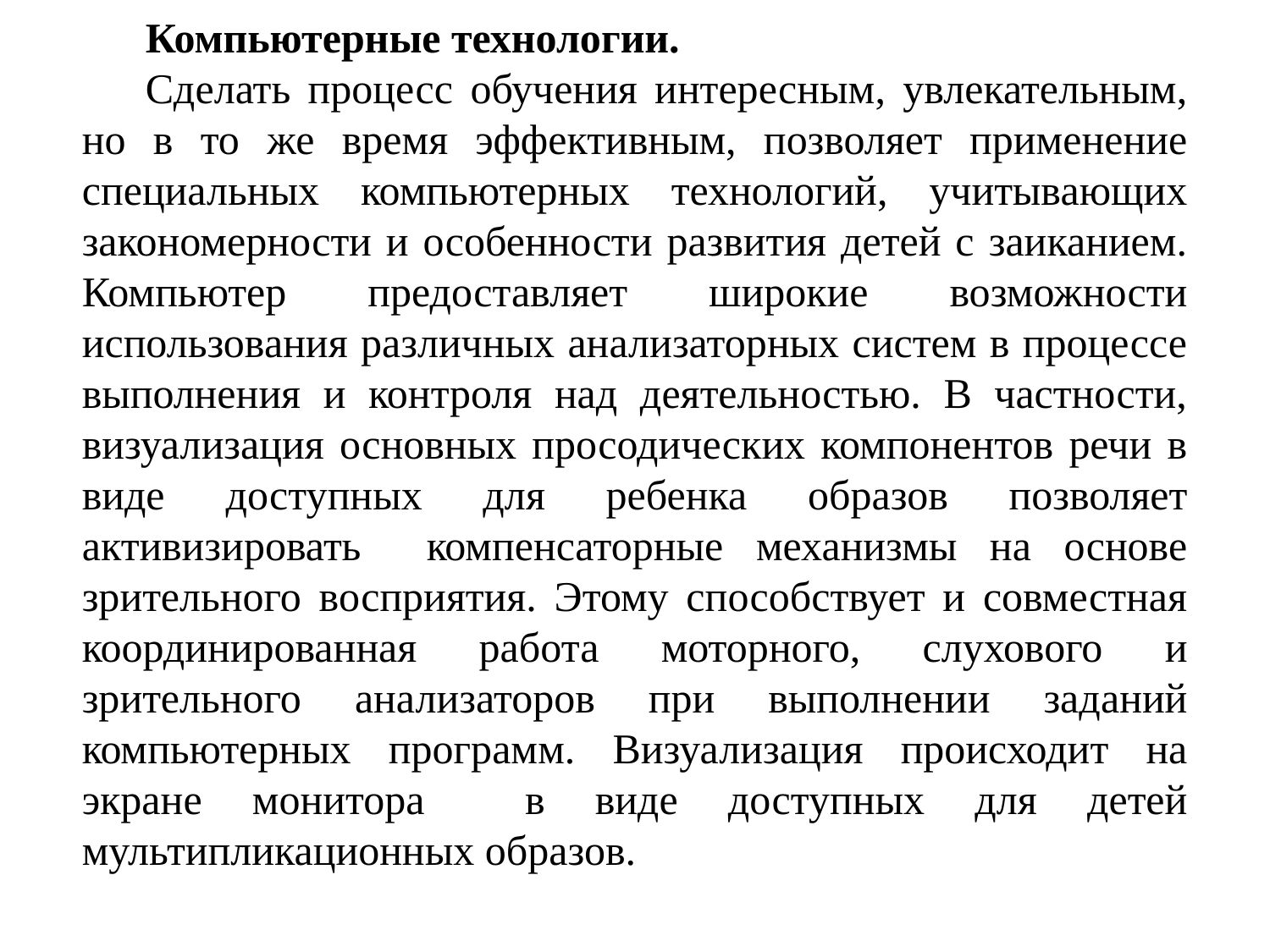

Компьютерные технологии.
Сделать процесс обучения интересным, увлекательным, но в то же время эффективным, позволяет применение специальных компьютерных технологий, учитывающих закономерности и особенности развития детей с заиканием. Компьютер предоставляет широкие возможности использования различных анализаторных систем в процессе выполнения и контроля над деятельностью. В частности, визуализация основных просодических компонентов речи в виде доступных для ребенка образов позволяет активизировать  компенсаторные механизмы на основе зрительного восприятия. Этому способствует и совместная координированная работа моторного, слухового и зрительного анализаторов при выполнении заданий компьютерных программ. Визуализация происходит на экране монитора  в виде доступных для детей мультипликационных образов.